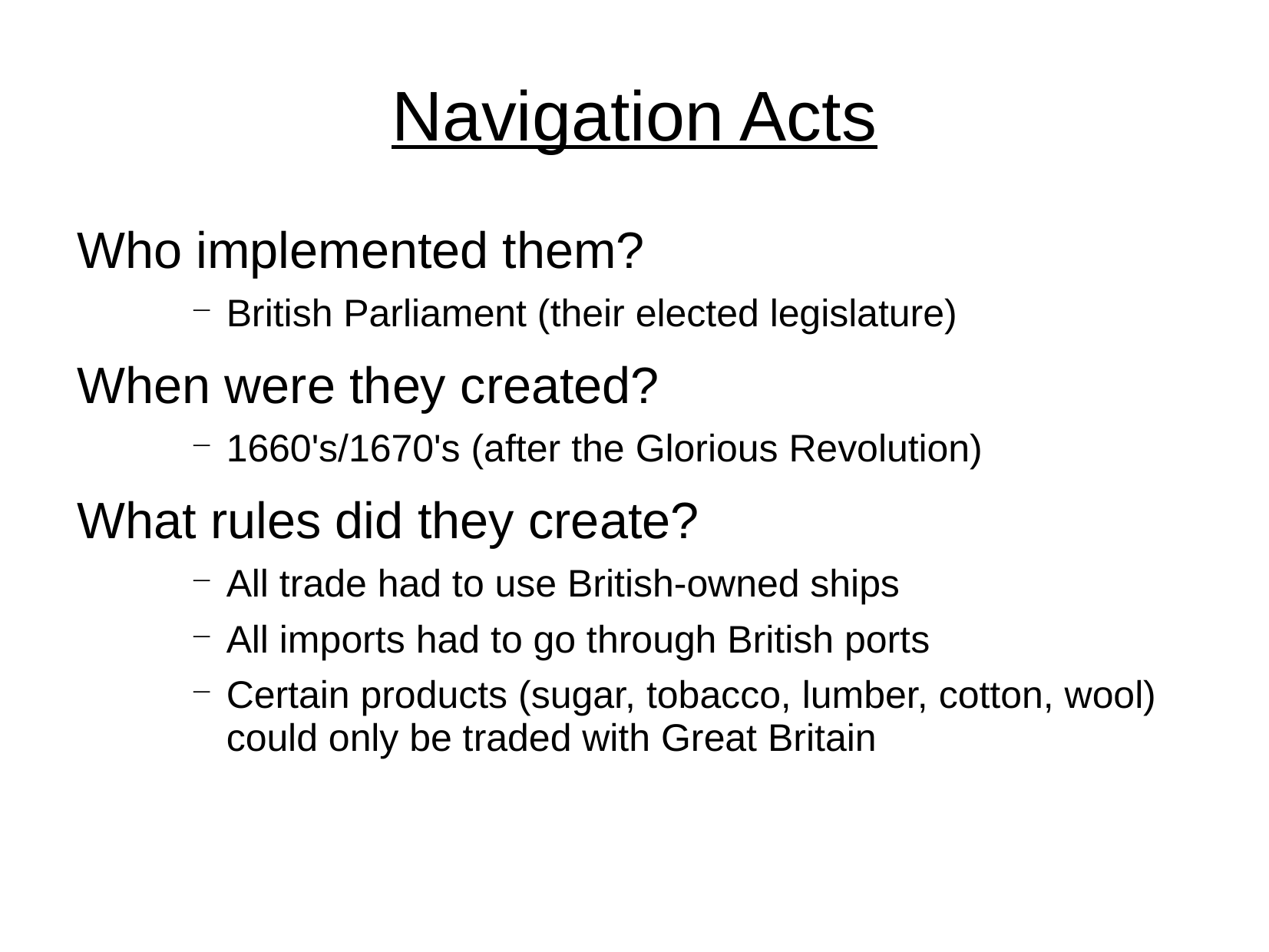

# Navigation Acts
Who implemented them?
British Parliament (their elected legislature)
When were they created?
1660's/1670's (after the Glorious Revolution)
What rules did they create?
All trade had to use British-owned ships
All imports had to go through British ports
Certain products (sugar, tobacco, lumber, cotton, wool) could only be traded with Great Britain